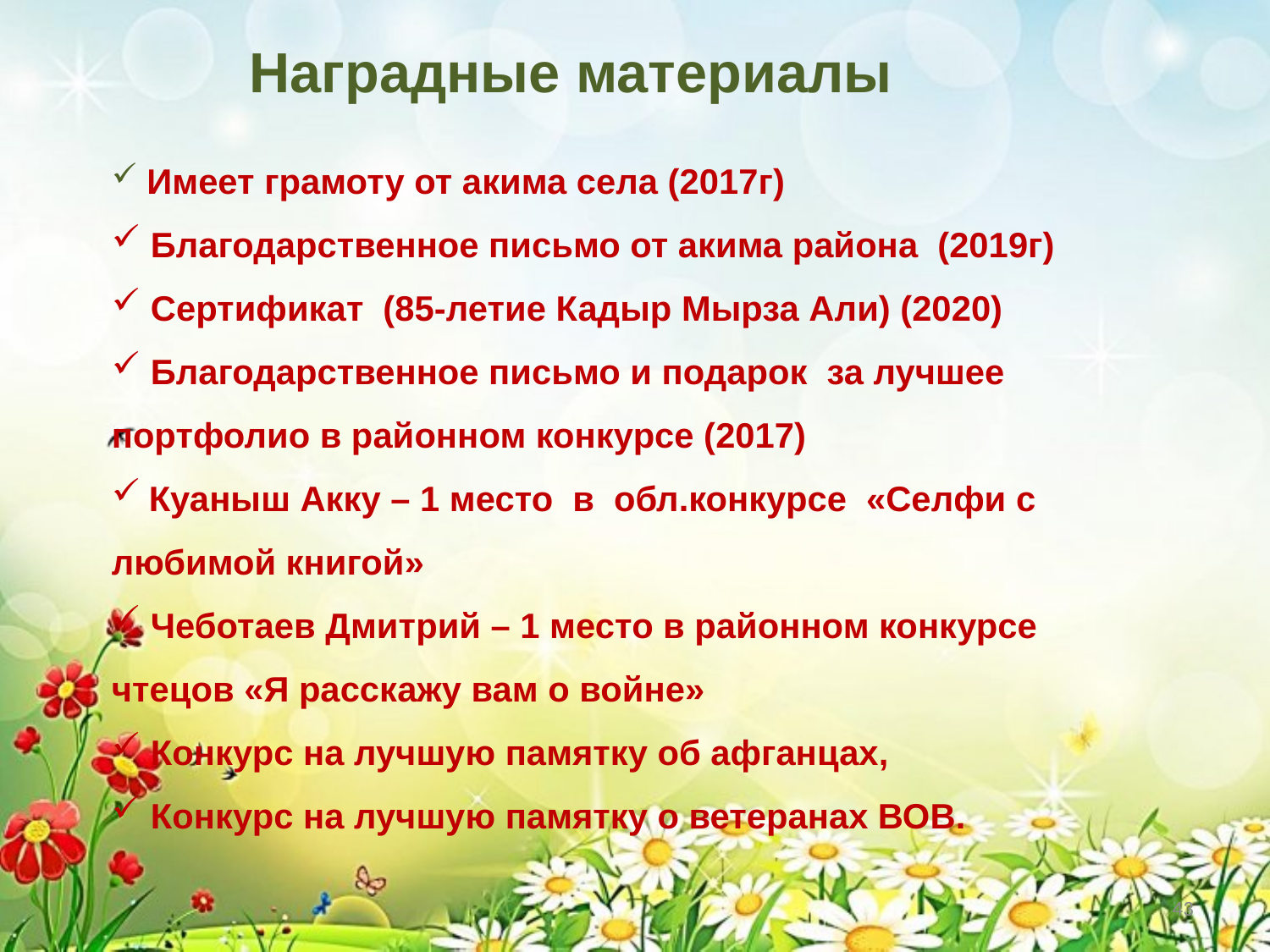

Наградные материалы
 Имеет грамоту от акима села (2017г)
 Благодарственное письмо от акима района  (2019г)
 Сертификат  (85-летие Кадыр Мырза Али) (2020)
 Благодарственное письмо и подарок  за лучшее портфолио в районном конкурсе (2017)
 Куаныш Акку – 1 место  в  обл.конкурсе  «Селфи с любимой книгой»
 Чеботаев Дмитрий – 1 место в районном конкурсе чтецов «Я расскажу вам о войне»
 Конкурс на лучшую памятку об афганцах,
 Конкурс на лучшую памятку о ветеранах ВОВ.

43